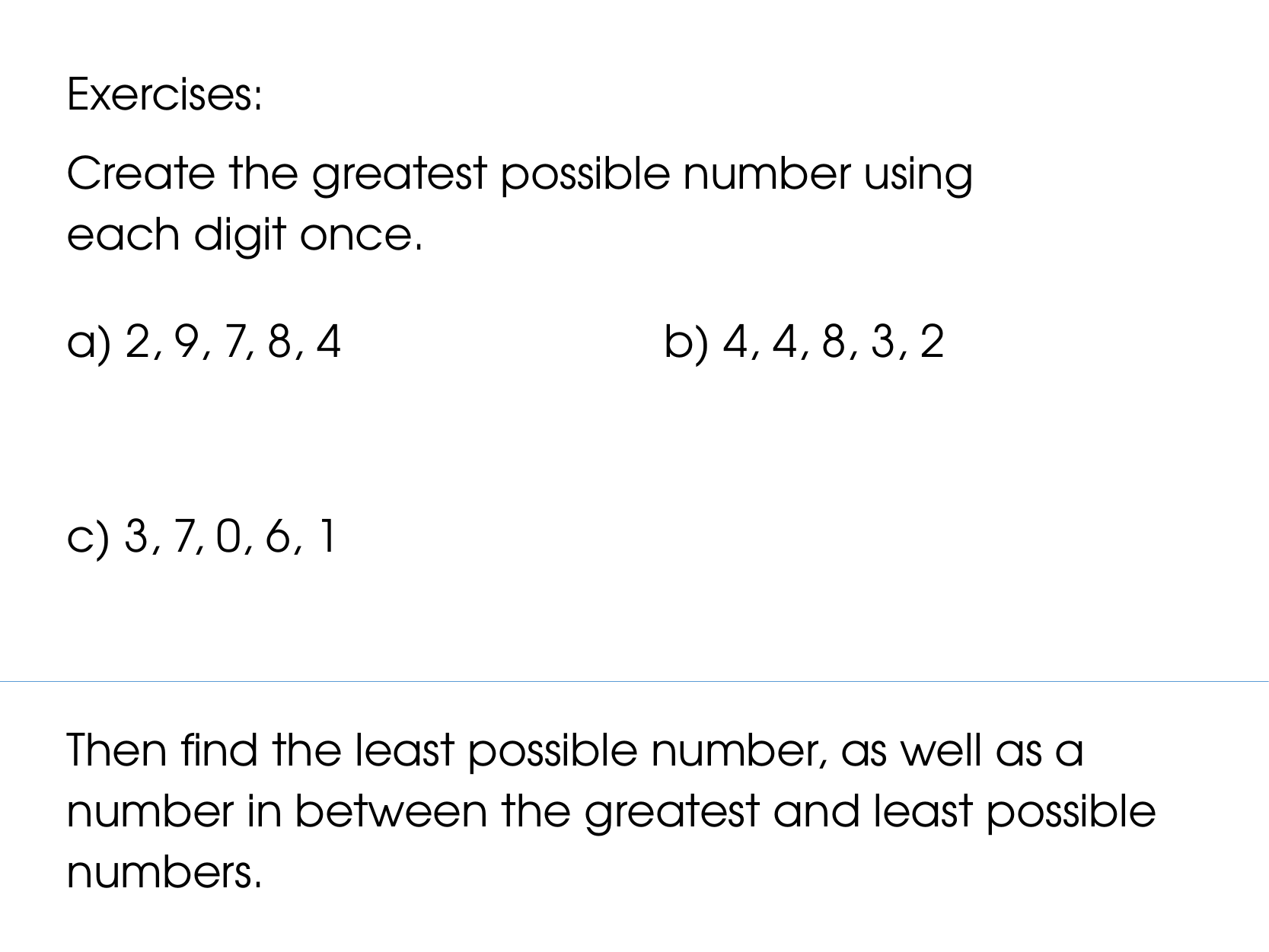

Exercises:
Create the greatest possible number using each digit once.
a) 2, 9, 7, 8, 4
b) 4, 4, 8, 3, 2
c) 3, 7, 0, 6, 1
Then find the least possible number, as well as a number in between the greatest and least possible numbers.